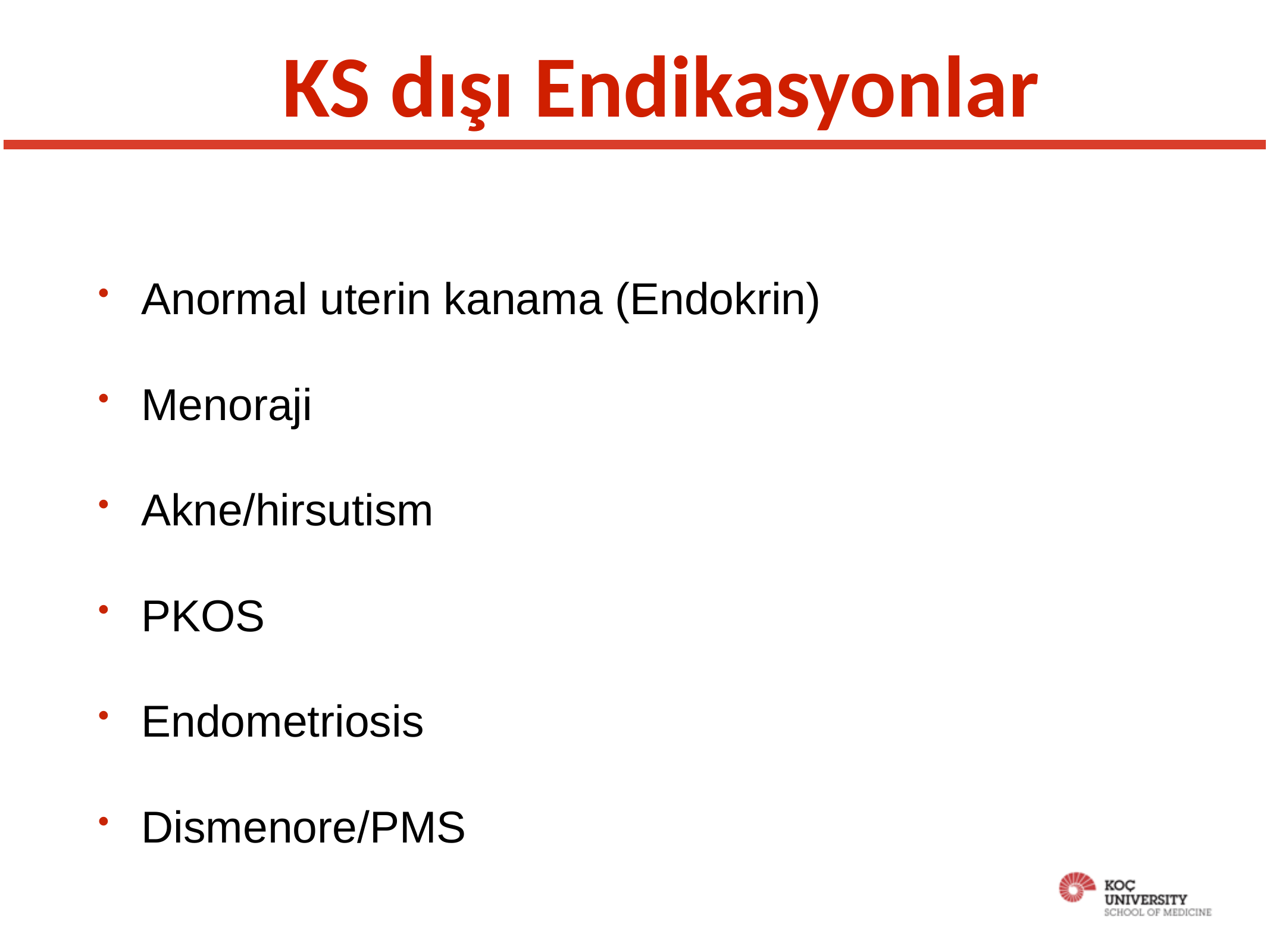

# KS dışı Endikasyonlar
Anormal uterin kanama (Endokrin)
Menoraji
Akne/hirsutism
PKOS
Endometriosis
Dismenore/PMS